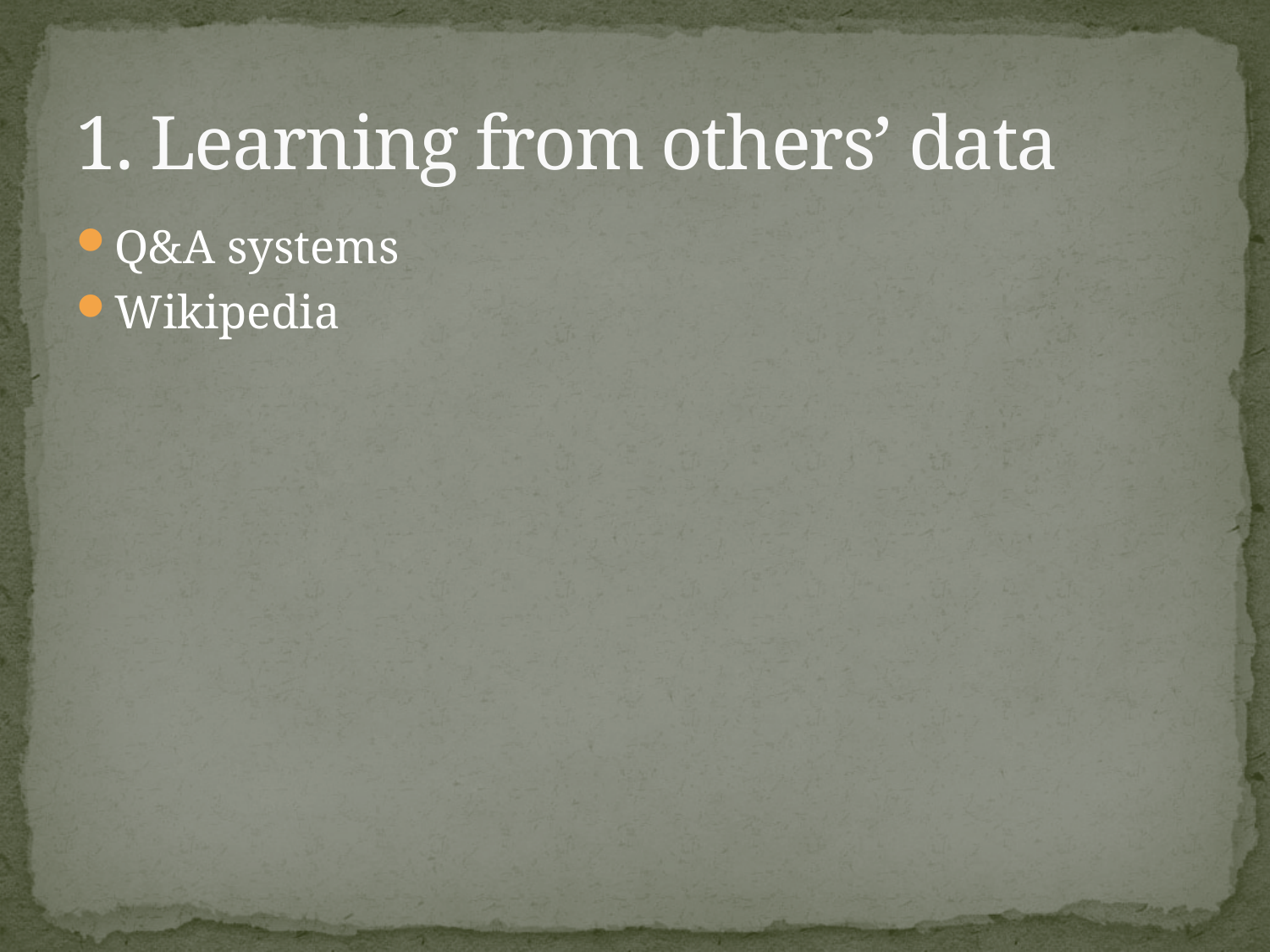

# 1. Learning from others’ data
Q&A systems
Wikipedia